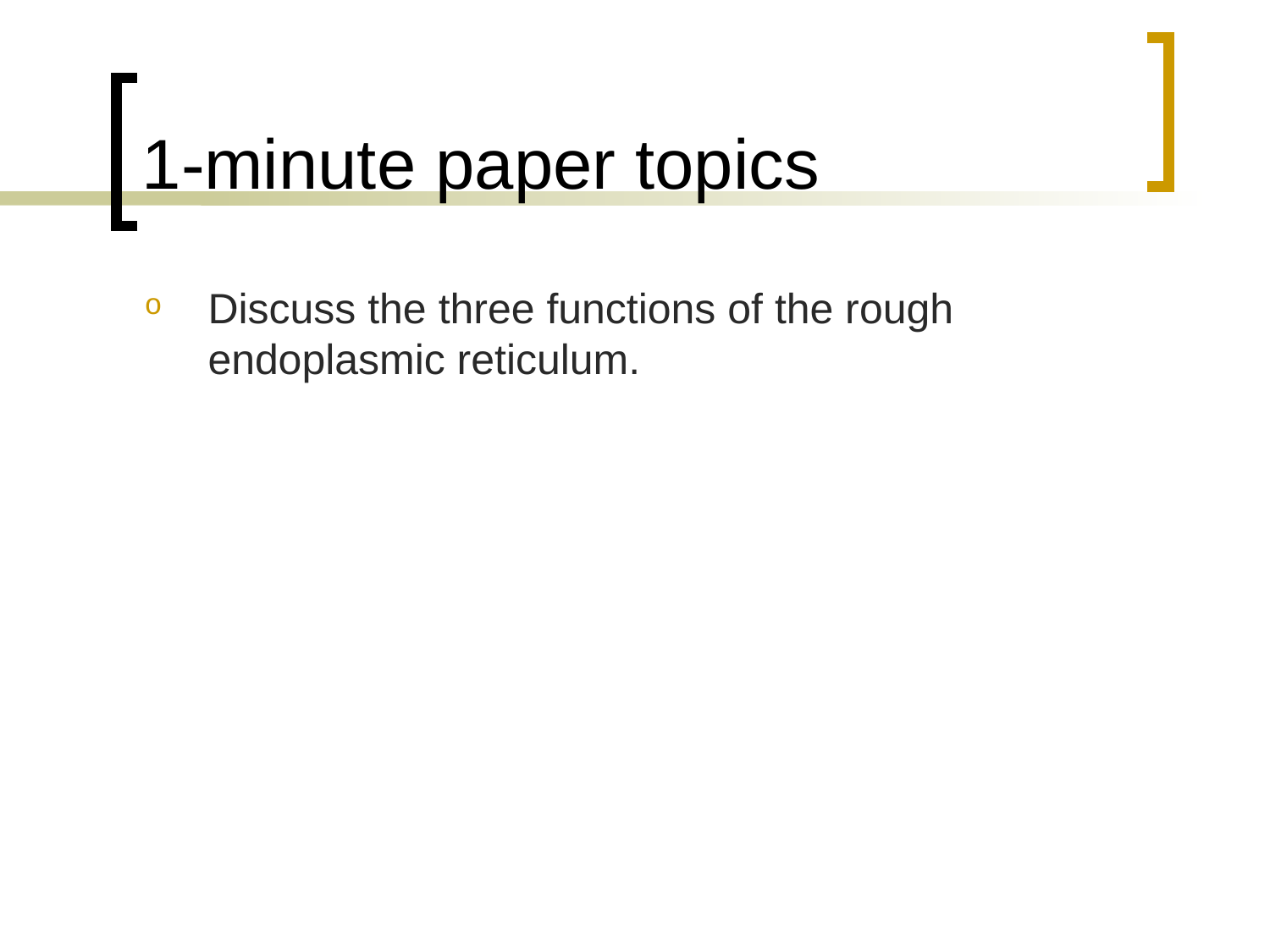

# 1-minute paper topics
Discuss the three functions of the rough endoplasmic reticulum.